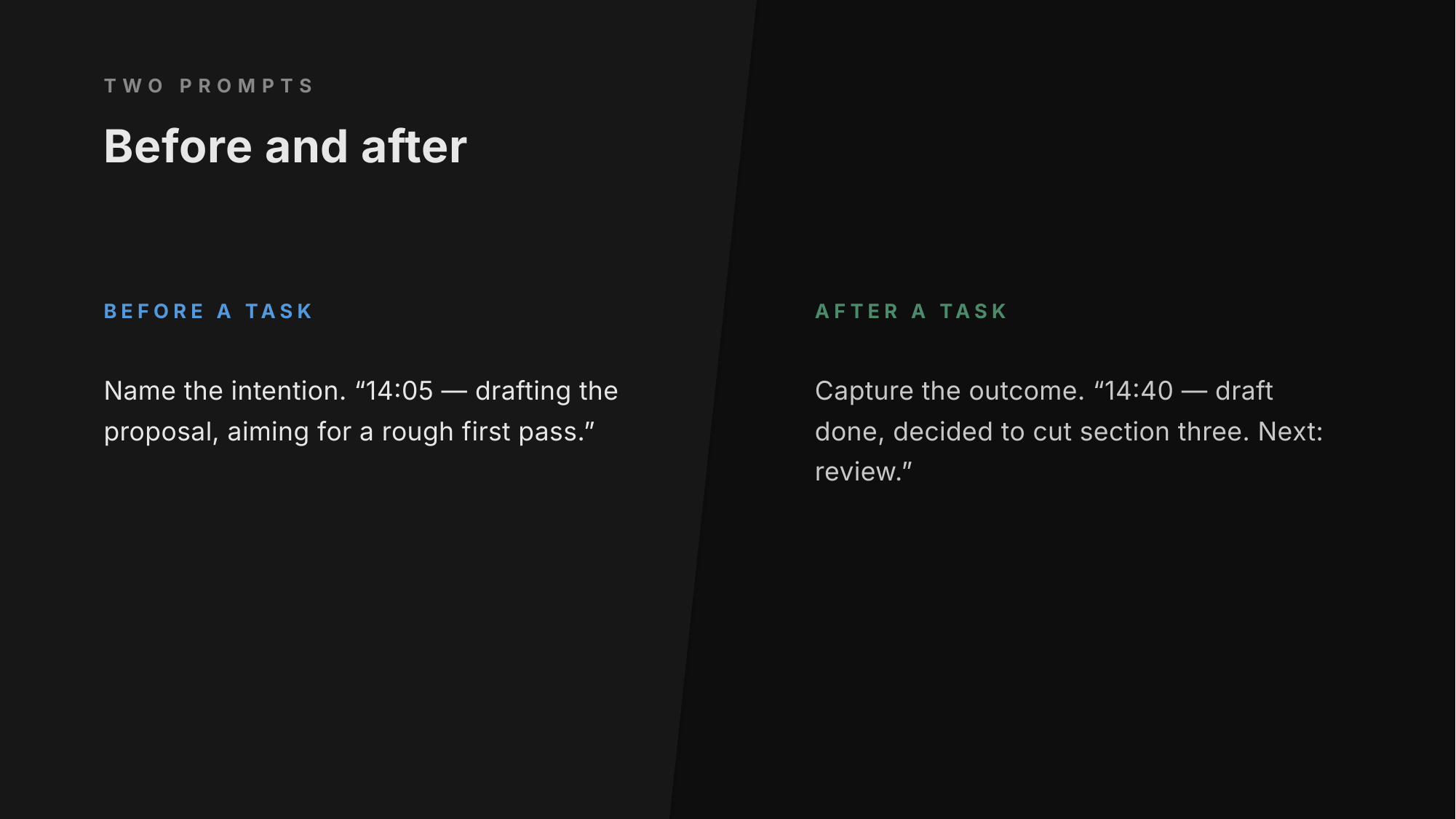

TWO PROMPTS
Before and after
BEFORE A TASK
AFTER A TASK
Name the intention. “14:05 — drafting the proposal, aiming for a rough first pass.”
Capture the outcome. “14:40 — draft done, decided to cut section three. Next: review.”